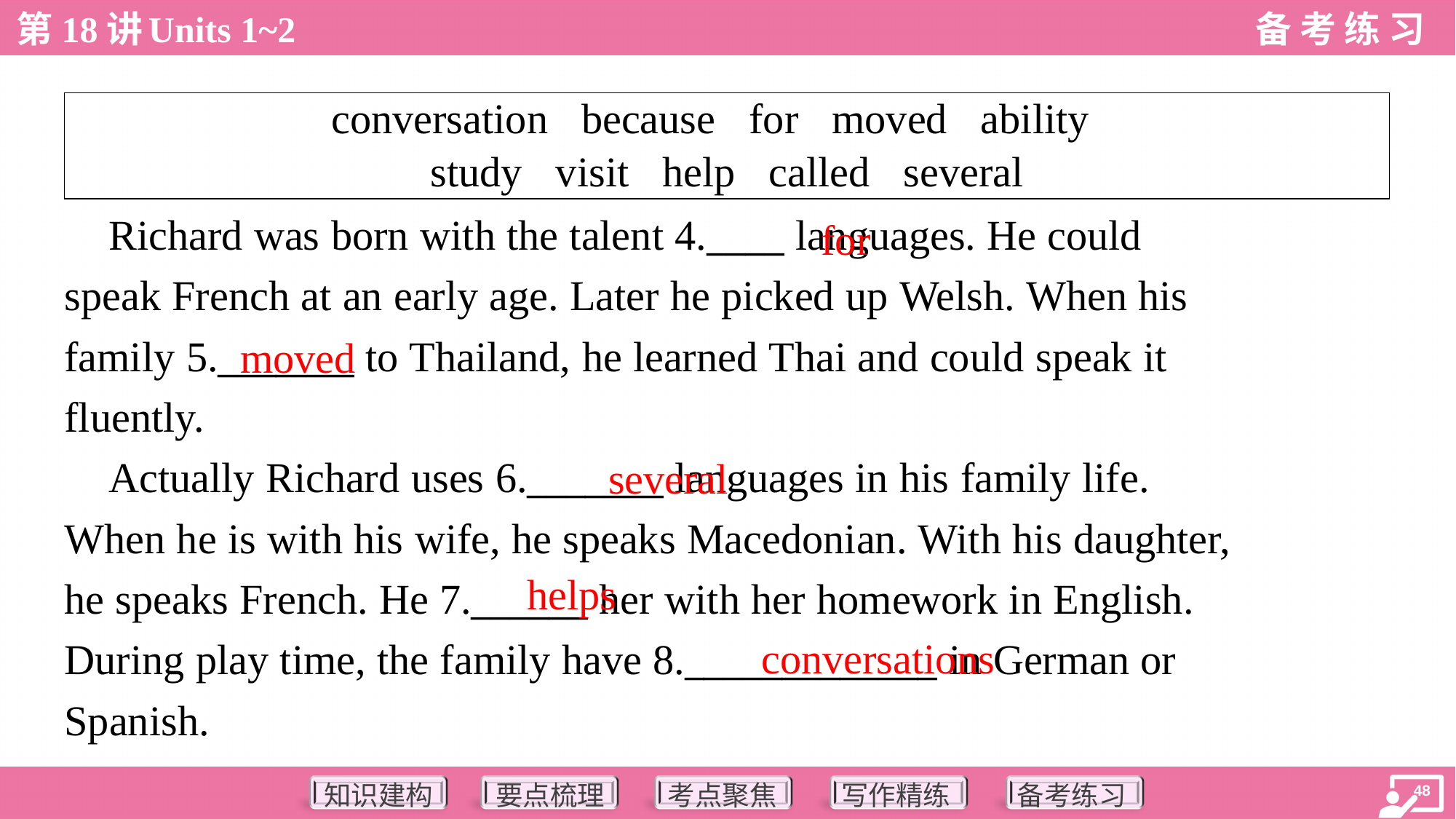

| conversation because for moved ability study visit help called several |
| --- |
for
    Richard was born with the talent 4.____ languages. He could
speak French at an early age. Later he picked up Welsh. When his
family 5._______ to Thailand, he learned Thai and could speak it
fluently.
    Actually Richard uses 6._______ languages in his family life.
When he is with his wife, he speaks Macedonian. With his daughter,
he speaks French. He 7.______ her with her homework in English.
During play time, the family have 8._____________ in German or
Spanish.
moved
several
helps
conversations